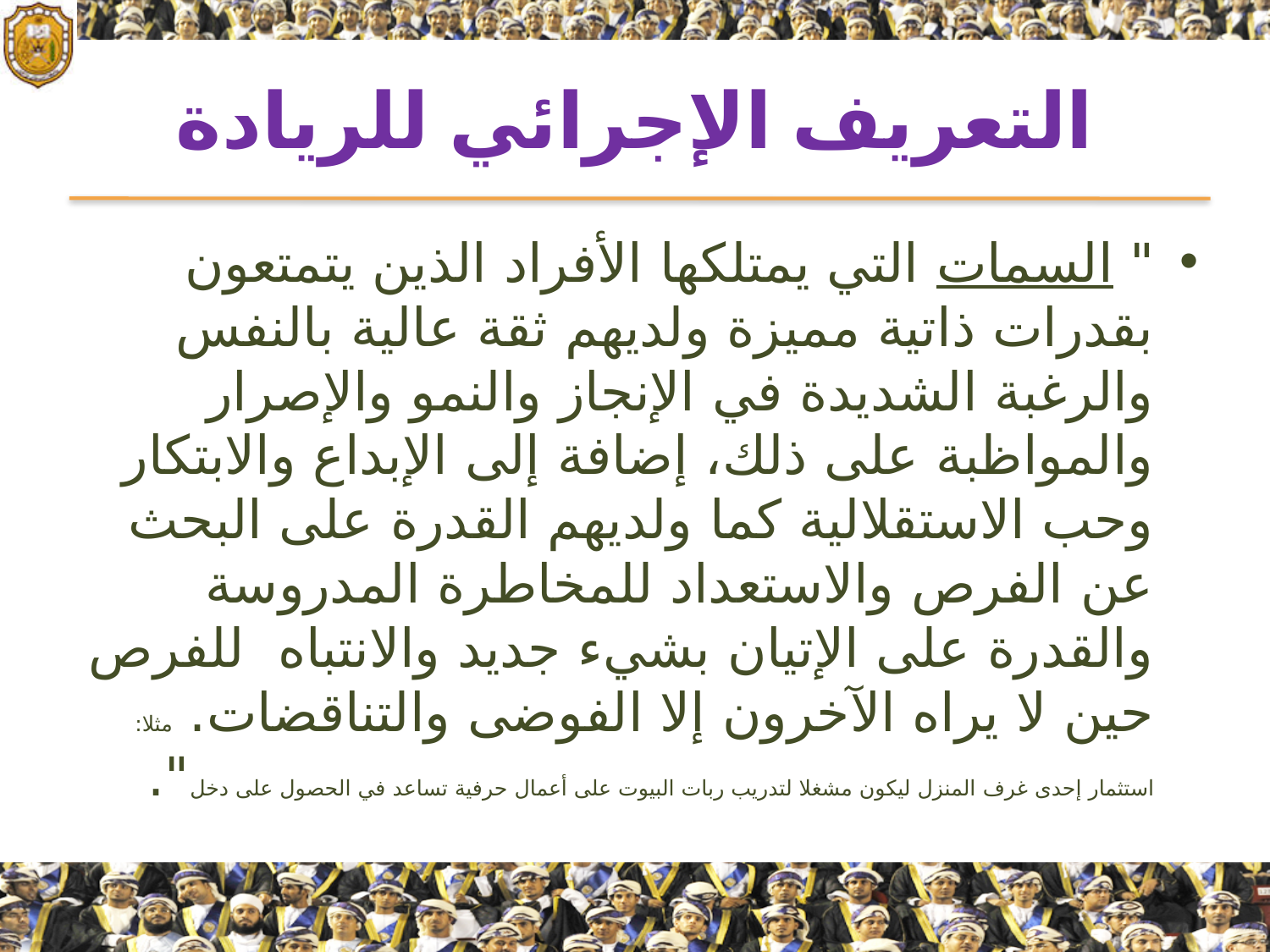

# التعريف الإجرائي للريادة
" السمات التي يمتلكها الأفراد الذين يتمتعون بقدرات ذاتية مميزة ولديهم ثقة عالية بالنفس والرغبة الشديدة في الإنجاز والنمو والإصرار والمواظبة على ذلك، إضافة إلى الإبداع والابتكار وحب الاستقلالية كما ولديهم القدرة على البحث عن الفرص والاستعداد للمخاطرة المدروسة والقدرة على الإتيان بشيء جديد والانتباه  للفرص حين لا يراه الآخرون إلا الفوضى والتناقضات. مثلا: استثمار إحدى غرف المنزل ليكون مشغلا لتدريب ربات البيوت على أعمال حرفية تساعد في الحصول على دخل".